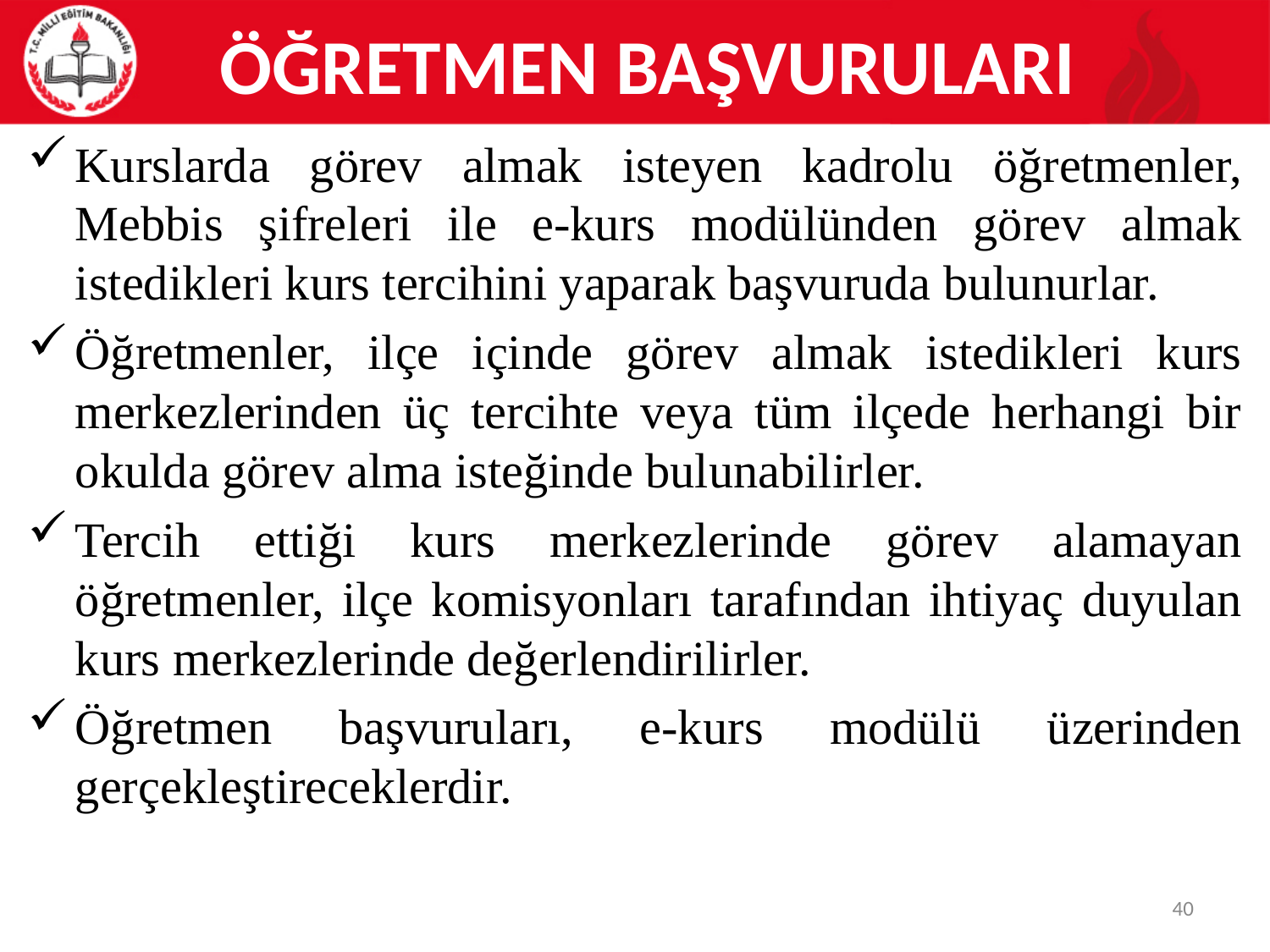

# ÖĞRETMEN BAŞVURULARI
Kurslarda görev almak isteyen kadrolu öğretmenler, Mebbis şifreleri ile e-kurs modülünden görev almak istedikleri kurs tercihini yaparak başvuruda bulunurlar.
Öğretmenler, ilçe içinde görev almak istedikleri kurs merkezlerinden üç tercihte veya tüm ilçede herhangi bir okulda görev alma isteğinde bulunabilirler.
Tercih ettiği kurs merkezlerinde görev alamayan öğretmenler, ilçe komisyonları tarafından ihtiyaç duyulan kurs merkezlerinde değerlendirilirler.
Öğretmen başvuruları, e-kurs modülü üzerinden gerçekleştireceklerdir.

40